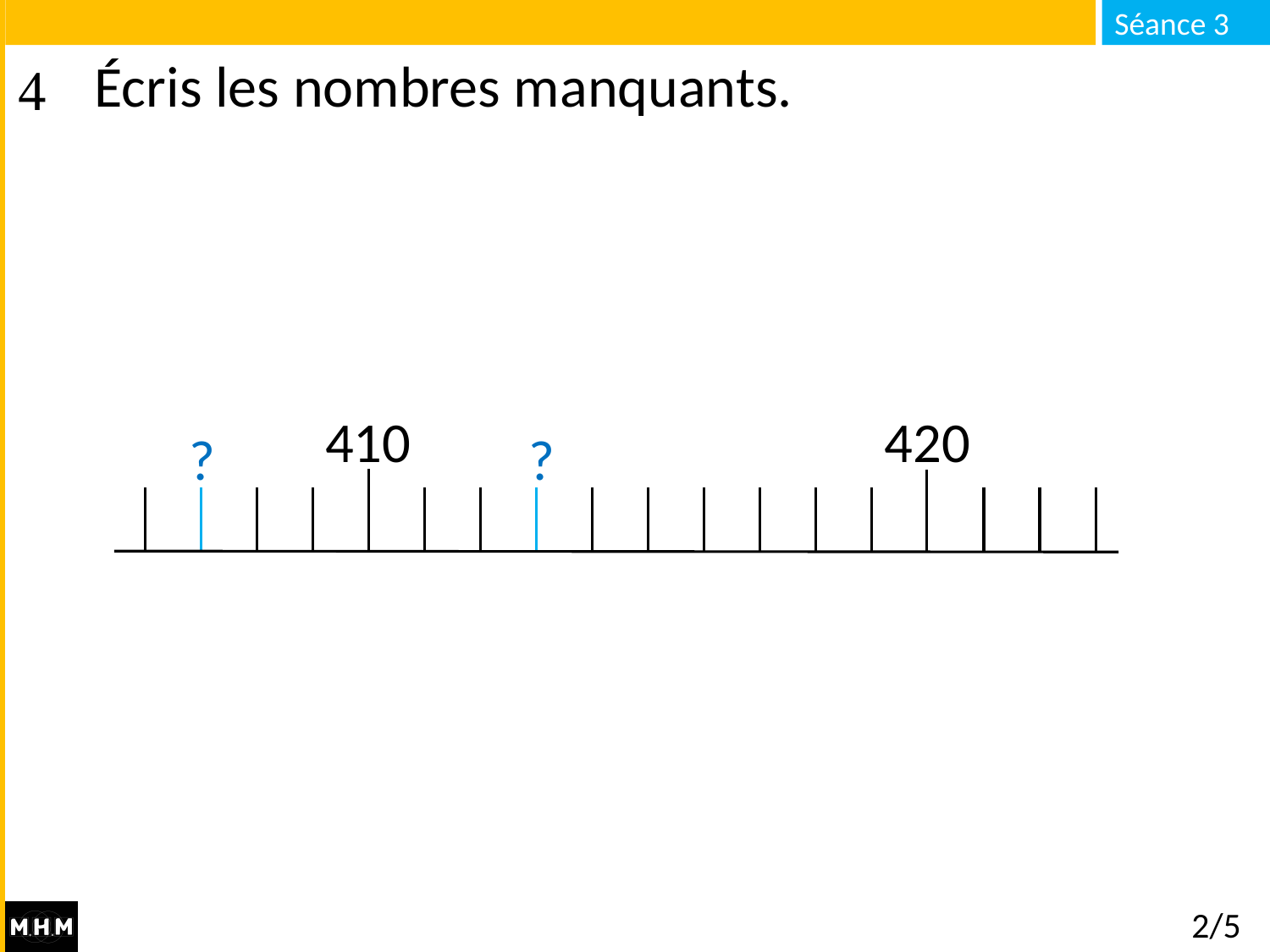

# Écris les nombres manquants.
410
420
?
?
2/5